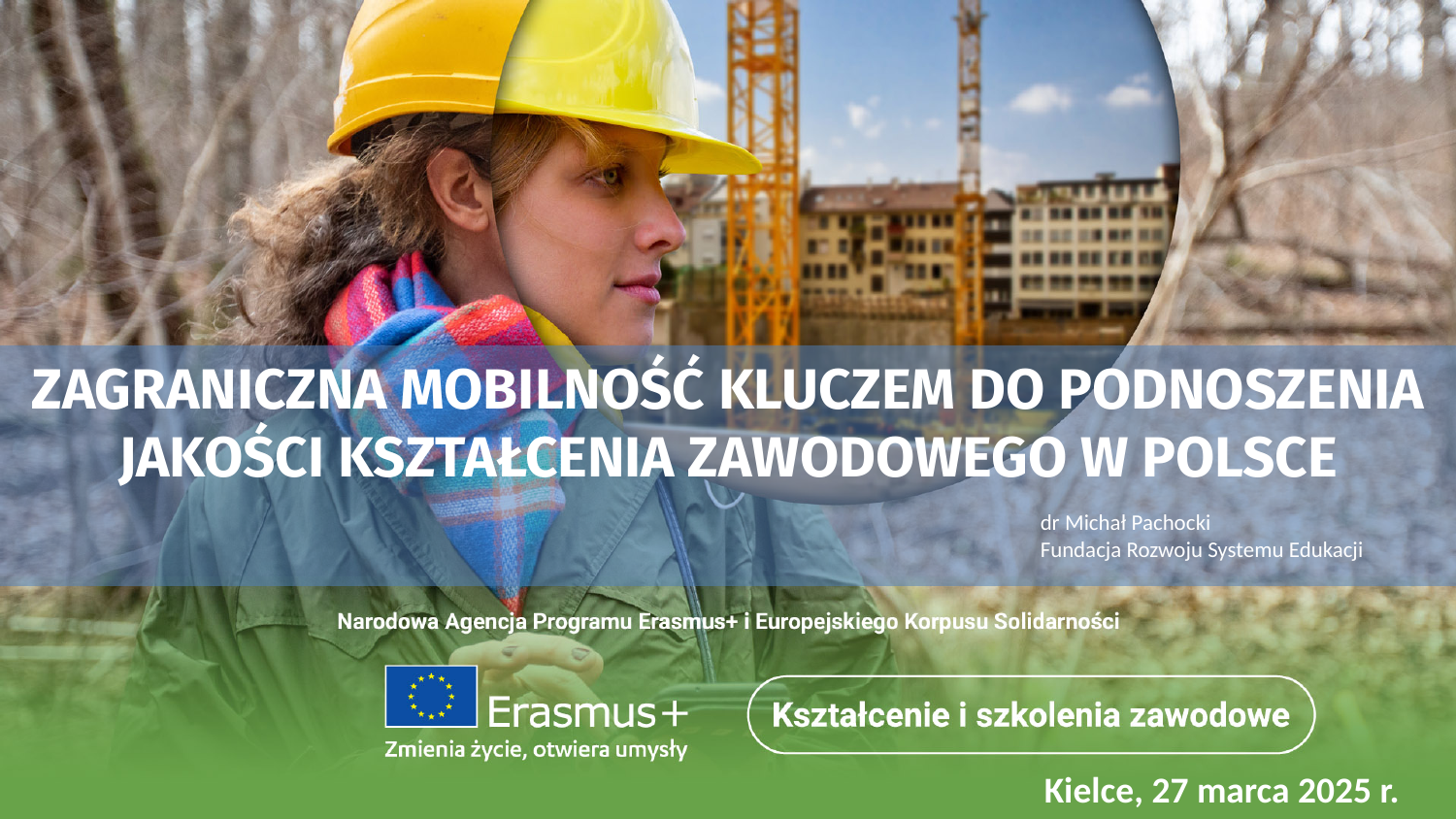

# Zagraniczna Mobilność kluczem do podnoszenia jakości kształcenia zawodowego w Polsce
dr Michał Pachocki
Fundacja Rozwoju Systemu Edukacji
Kielce, 27 marca 2025 r.